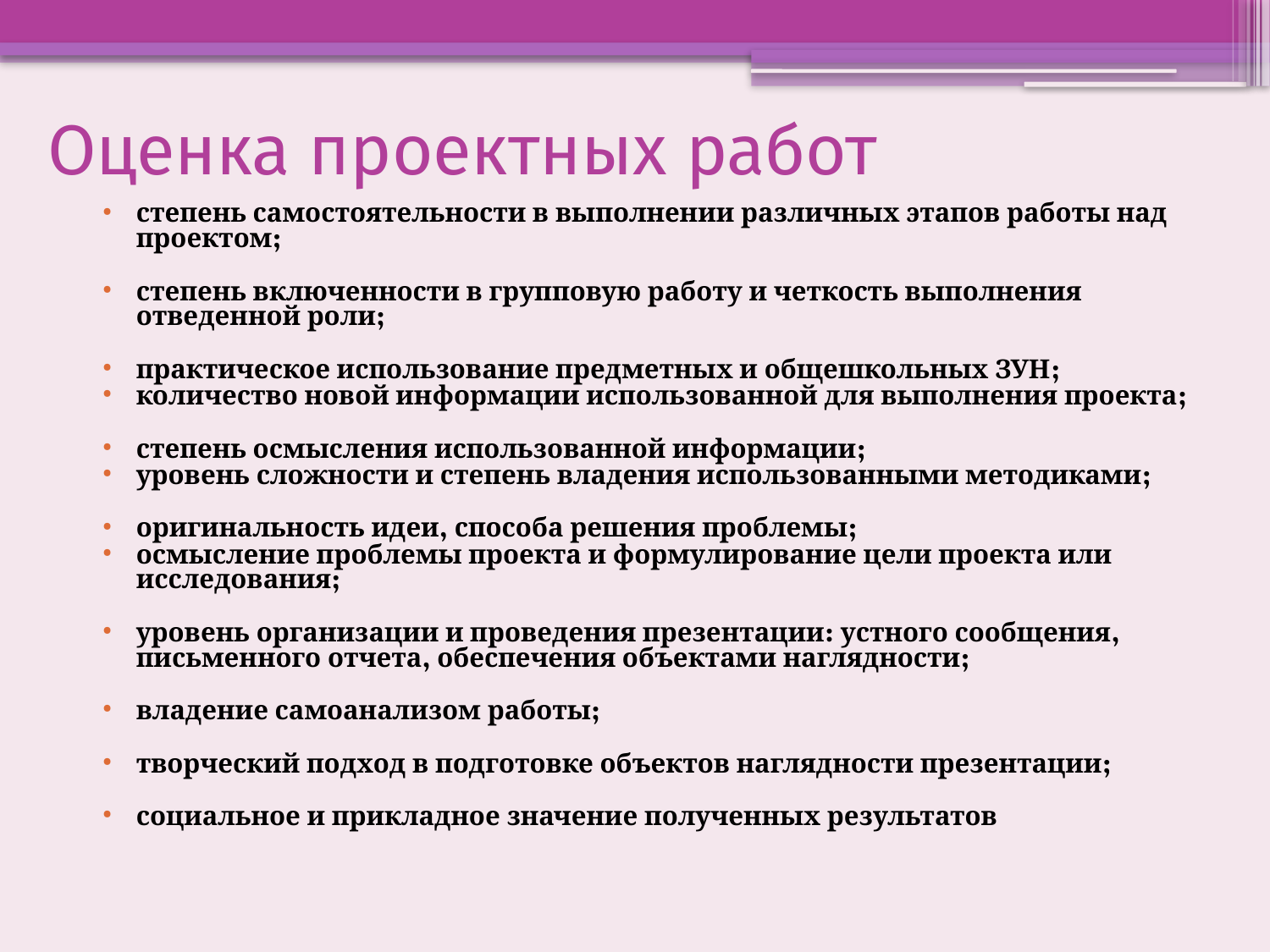

# Оценка проектных работ
степень самостоятельности в выполнении различных этапов работы над проектом;

степень включенности в групповую работу и четкость выполнения отведенной роли;

практическое использование предметных и общешкольных ЗУН;
количество новой информации использованной для выполнения проекта;

степень осмысления использованной информации;
уровень сложности и степень владения использованными методиками;

оригинальность идеи, способа решения проблемы;
осмысление проблемы проекта и формулирование цели проекта или исследования;

уровень организации и проведения презентации: устного сообщения, письменного отчета, обеспечения объектами наглядности;

владение самоанализом работы;

творческий подход в подготовке объектов наглядности презентации;

социальное и прикладное значение полученных результатов